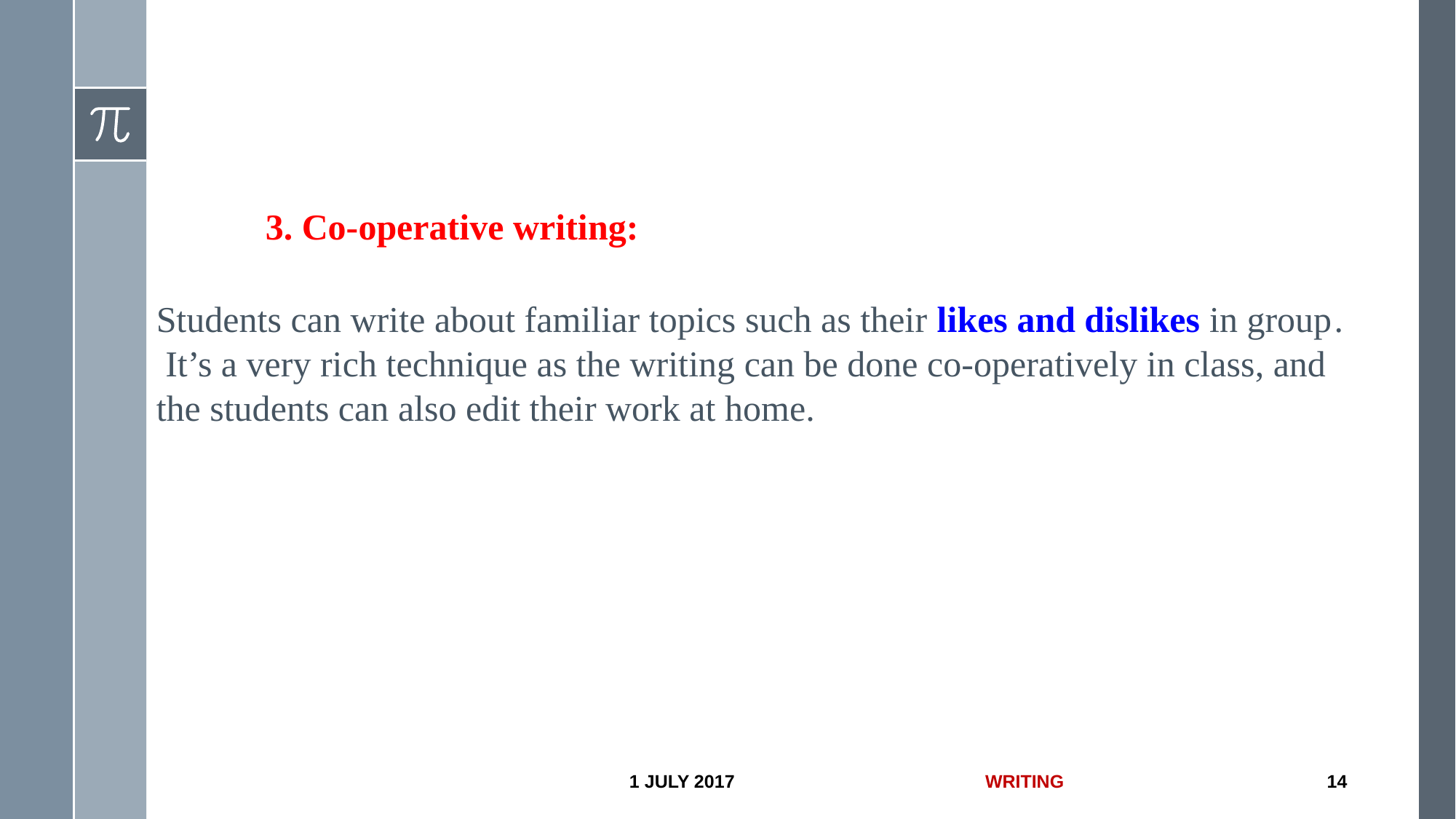

3. Co-operative writing:

Students can write about familiar topics such as their likes and dislikes in group .
 It’s a very rich technique as the writing can be done co-operatively in class, and
the students can also edit their work at home.
1 July 2017
Writing
14